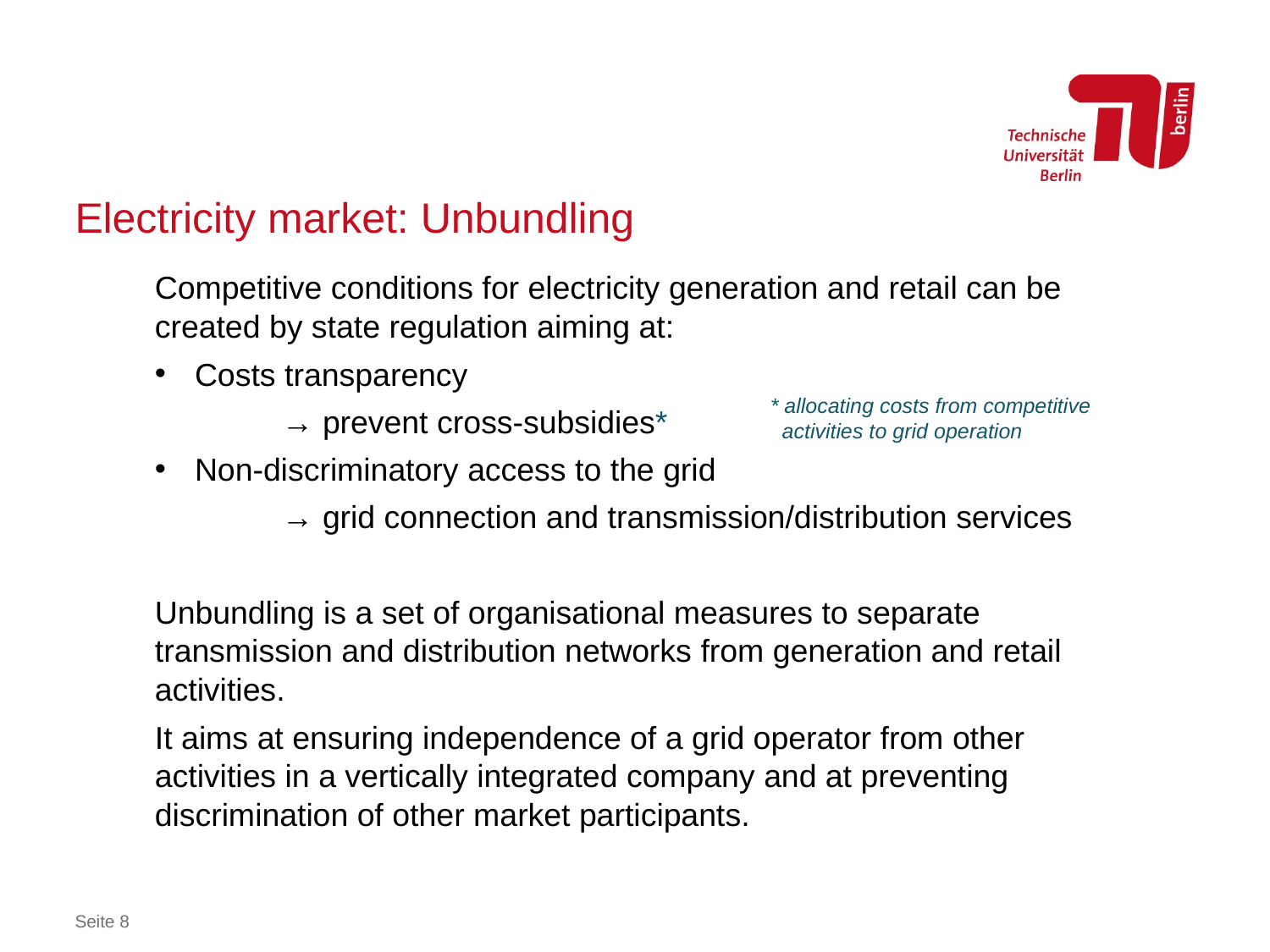

# Electricity market: Unbundling
Competitive conditions for electricity generation and retail can be created by state regulation aiming at:
Costs transparency
	→ prevent cross-subsidies*
Non-discriminatory access to the grid
	→ grid connection and transmission/distribution services

Unbundling is a set of organisational measures to separate transmission and distribution networks from generation and retail activities.
It aims at ensuring independence of a grid operator from other activities in a vertically integrated company and at preventing discrimination of other market participants.
* allocating costs from competitive
  activities to grid operation
Seite 8